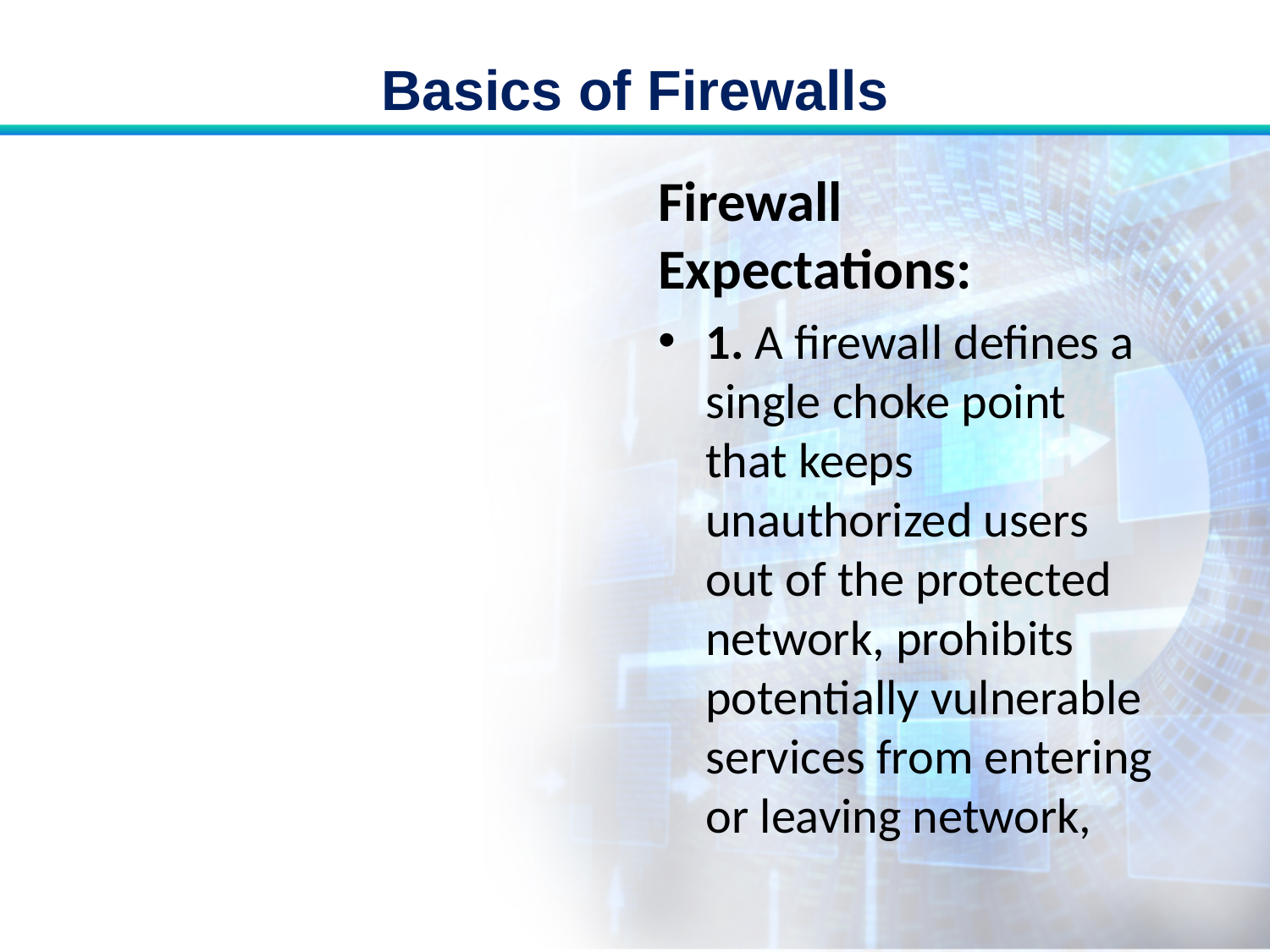

# Basics of Firewalls
Firewall Expectations:
1. A firewall defines a single choke point that keeps unauthorized users out of the protected network, prohibits potentially vulnerable services from entering or leaving network,